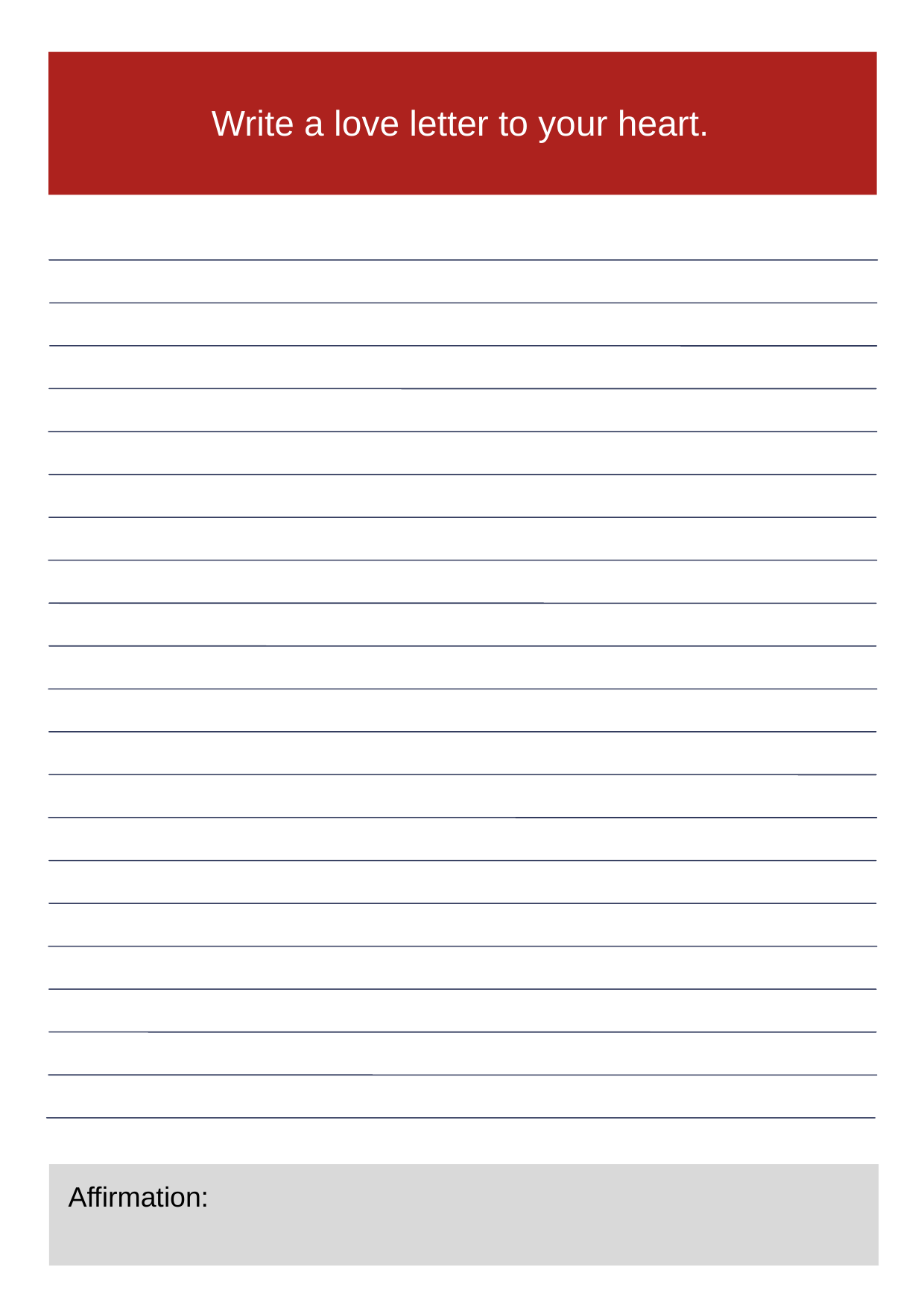

Write a love letter to your heart.

Affirmation: